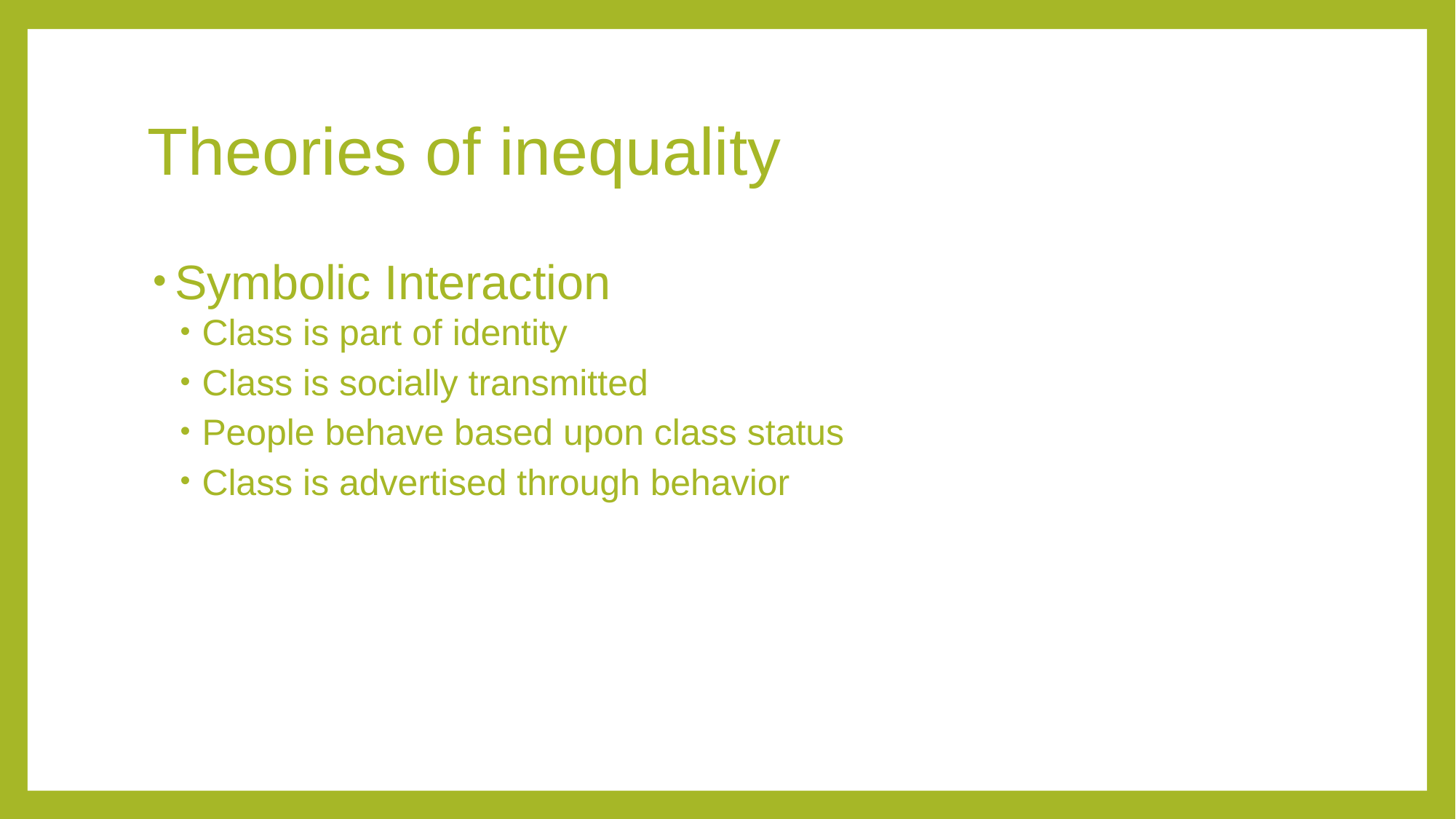

# Theories of inequality
Symbolic Interaction
Class is part of identity
Class is socially transmitted
People behave based upon class status
Class is advertised through behavior